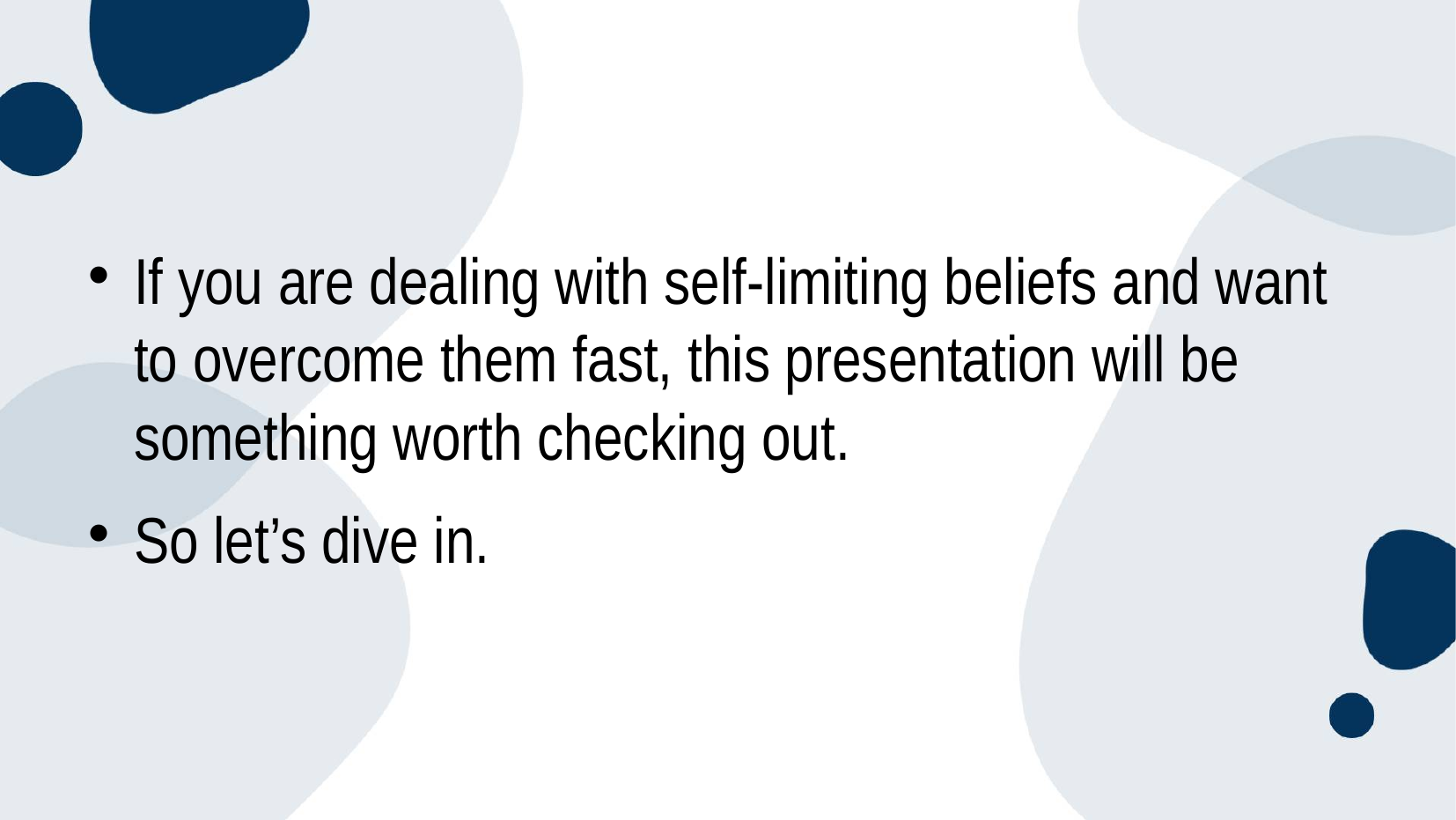

#
If you are dealing with self-limiting beliefs and want to overcome them fast, this presentation will be something worth checking out.
So let’s dive in.